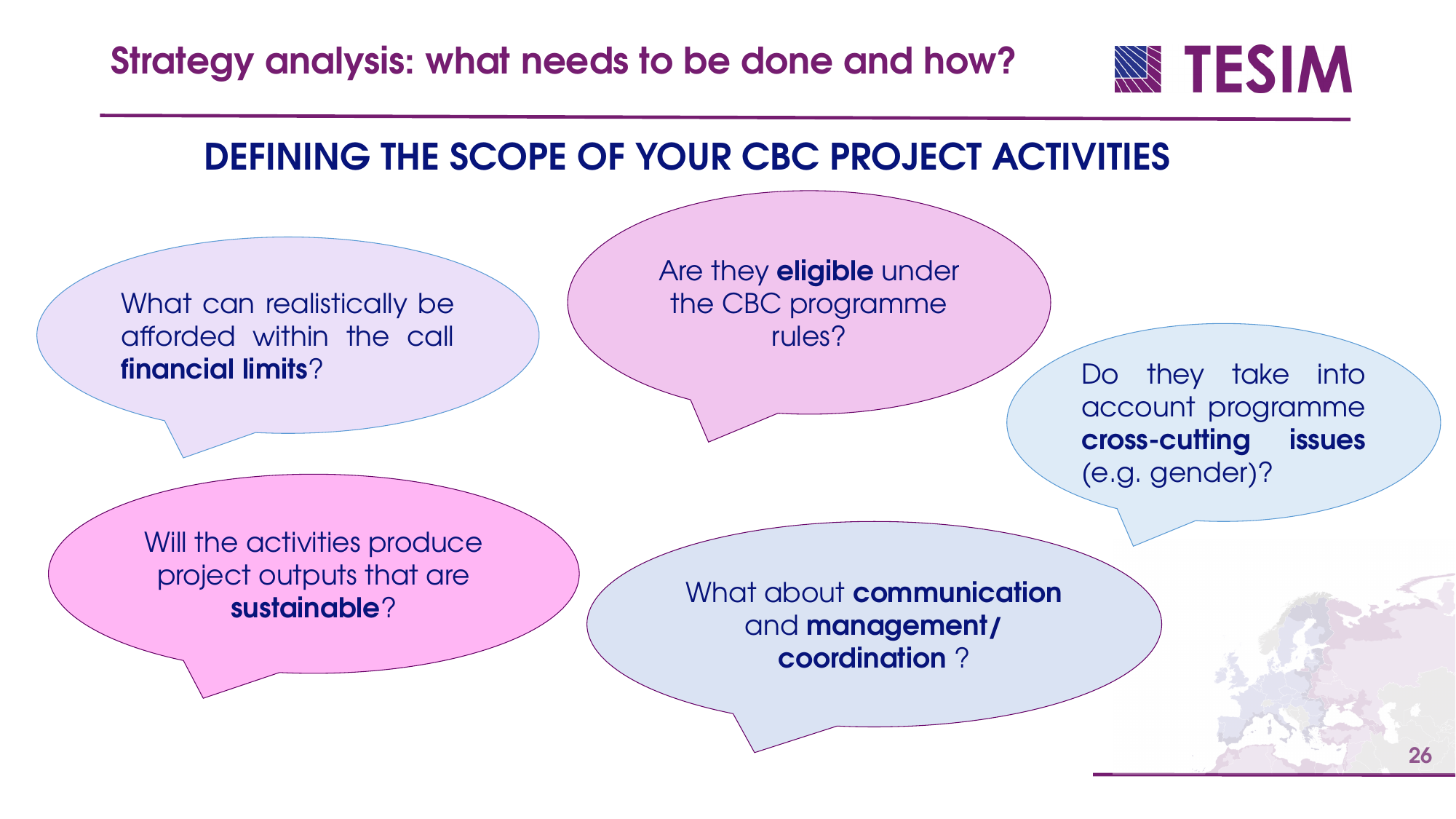

Strategy analysis: what needs to be done and how?
DEFINING THE SCOPE OF YOUR CBC PROJECT ACTIVITIES
Are they eligible under the CBC programme rules?
What can realistically be afforded within the call financial limits?
Do they take into account programme cross-cutting issues (e.g. gender)?
Will the activities produce project outputs that are sustainable?
What about communication and management/ coordination ?